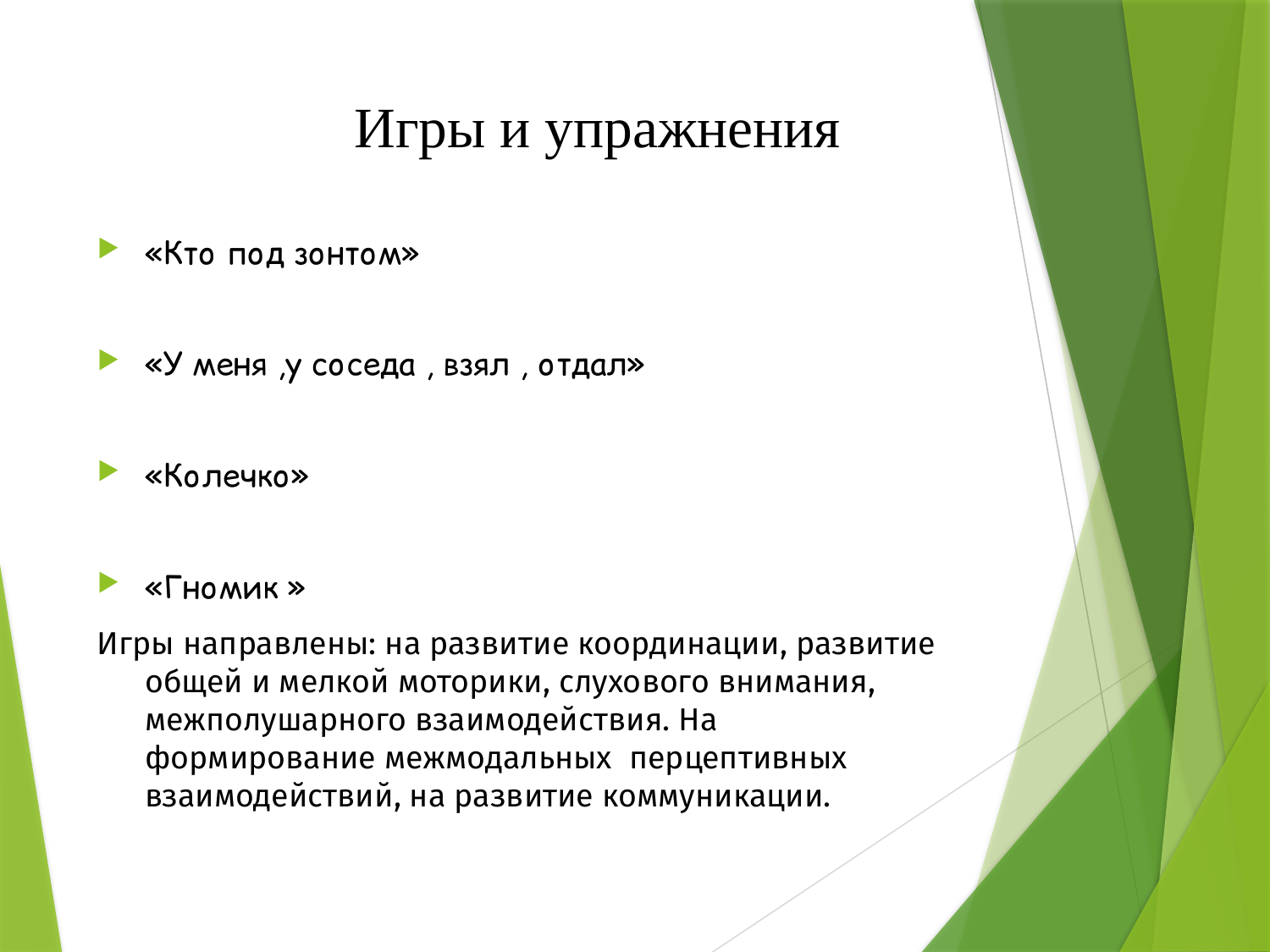

# Игры и упражнения
«Кто под зонтом»

«У меня ,у соседа , взял , отдал»

«Колечко»

«Гномик »
Игры направлены: на развитие координации, развитие общей и мелкой моторики, слухового внимания, межполушарного взаимодействия. На формирование межмодальных  перцептивных  взаимодействий, на развитие коммуникации.